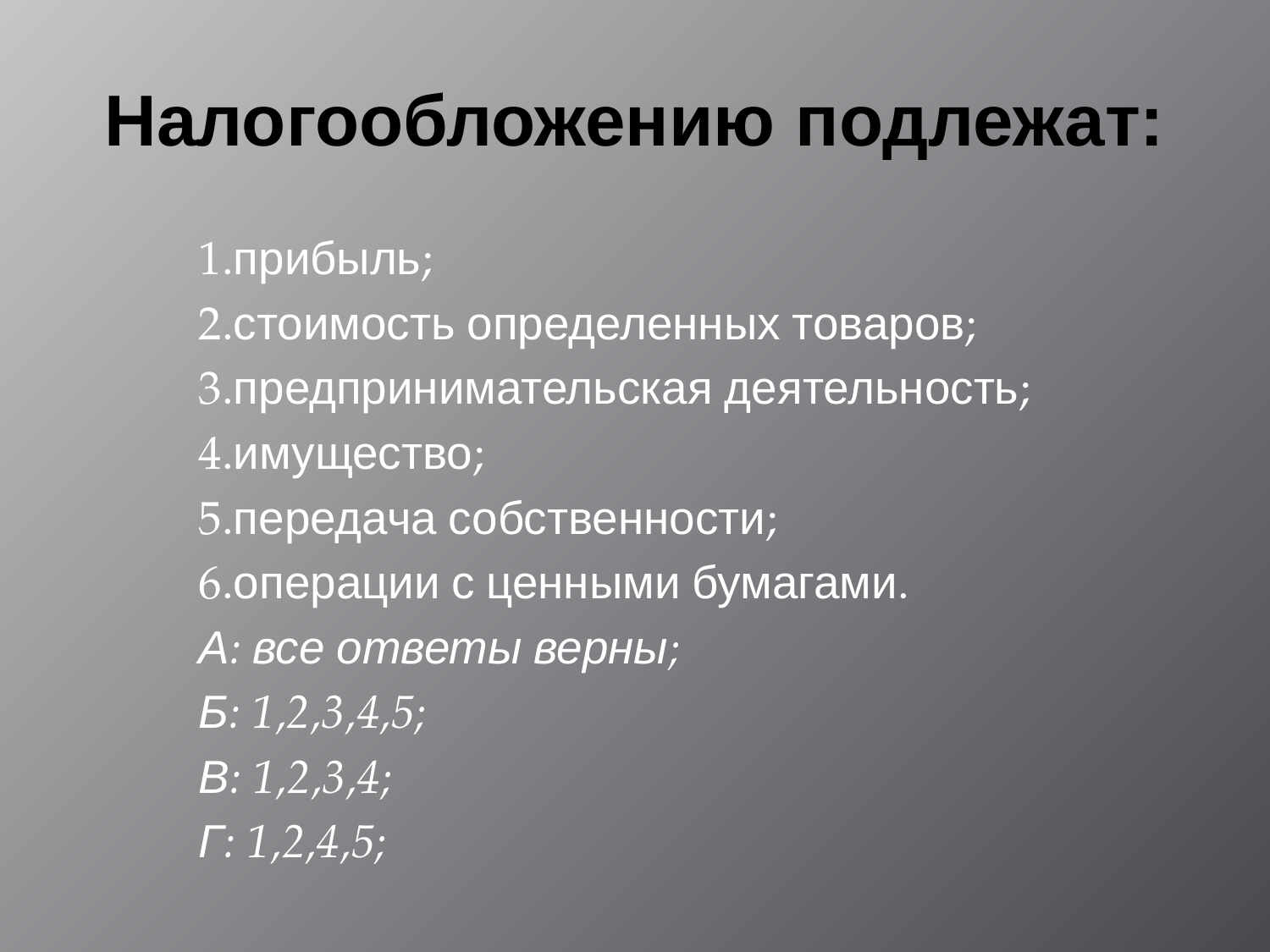

# Налогообложению подлежат:
         1.прибыль;
         2.стоимость определенных товаров;
         3.предпринимательская деятельность;
         4.имущество;
         5.передача собственности;
         6.операции с ценными бумагами.
         А: все ответы верны;
         Б: 1,2,3,4,5;
         В: 1,2,3,4;
         Г: 1,2,4,5;